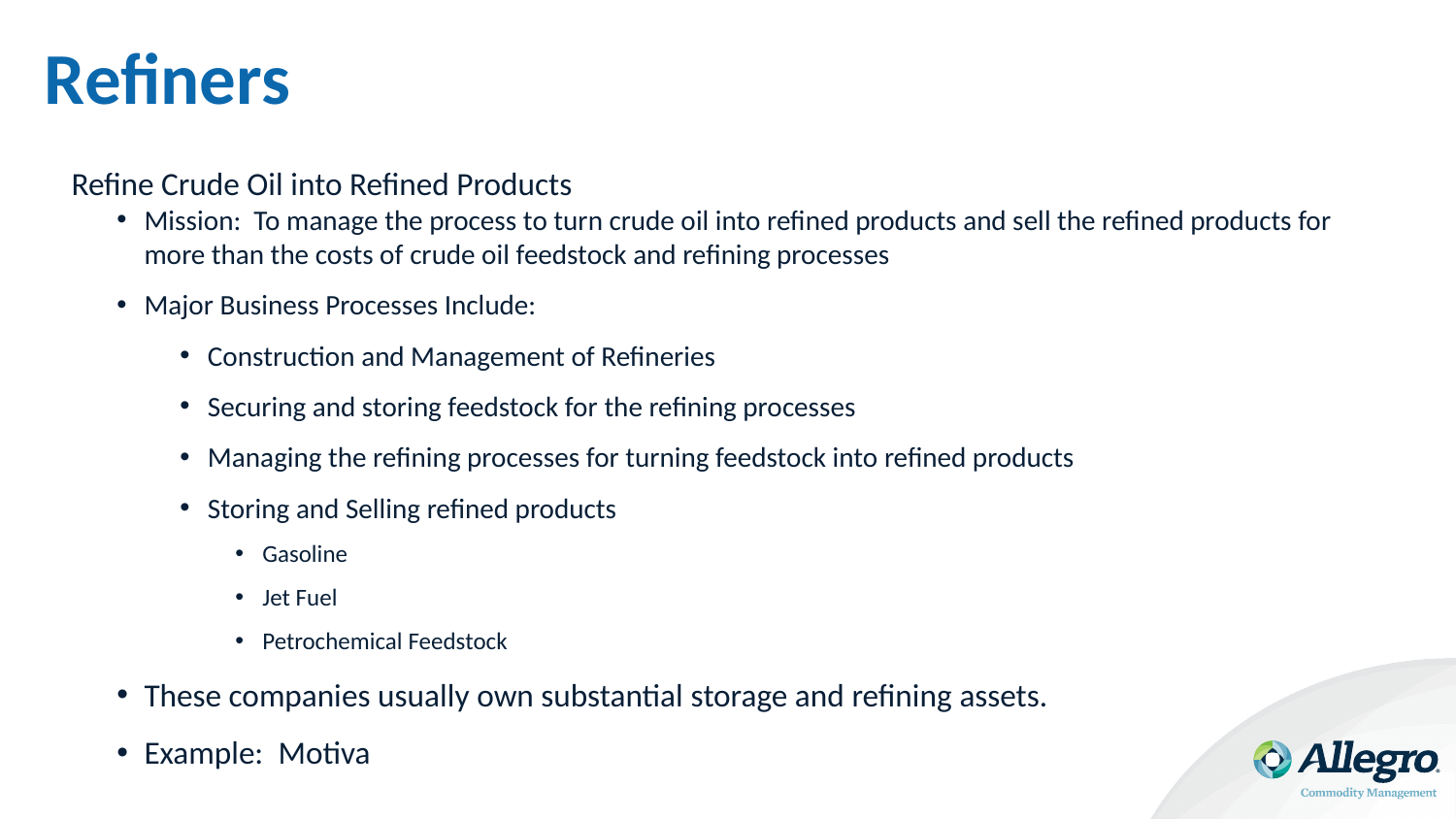

# Refiners
Refine Crude Oil into Refined Products
Mission:  To manage the process to turn crude oil into refined products and sell the refined products for more than the costs of crude oil feedstock and refining processes
Major Business Processes Include:
Construction and Management of Refineries
Securing and storing feedstock for the refining processes
Managing the refining processes for turning feedstock into refined products
Storing and Selling refined products
Gasoline
Jet Fuel
Petrochemical Feedstock
These companies usually own substantial storage and refining assets.
Example:  Motiva